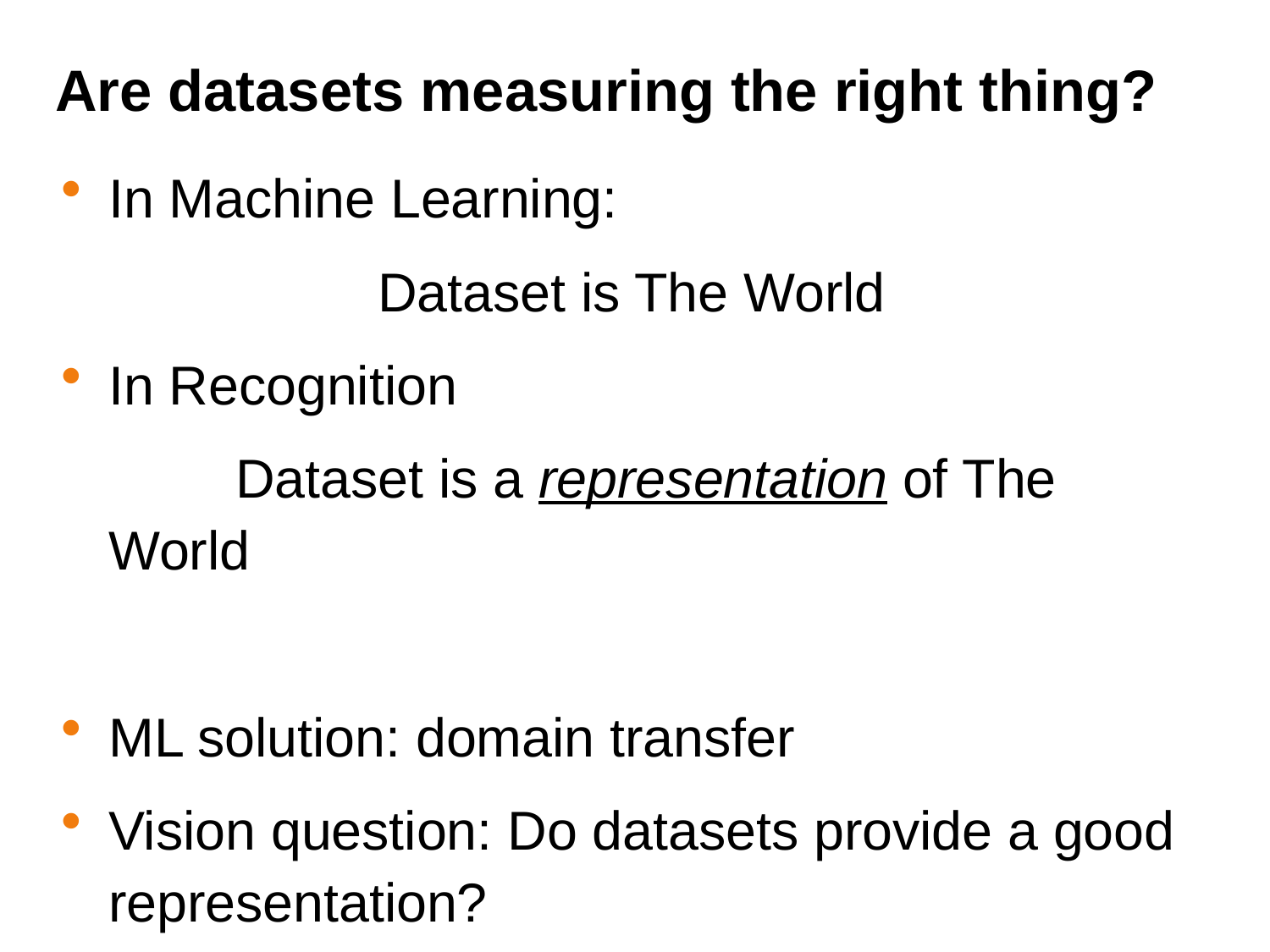

# Are datasets measuring the right thing?
In Machine Learning:
			 Dataset is The World
In Recognition
		Dataset is a representation of The World

ML solution: domain transfer
Vision question: Do datasets provide a good representation?